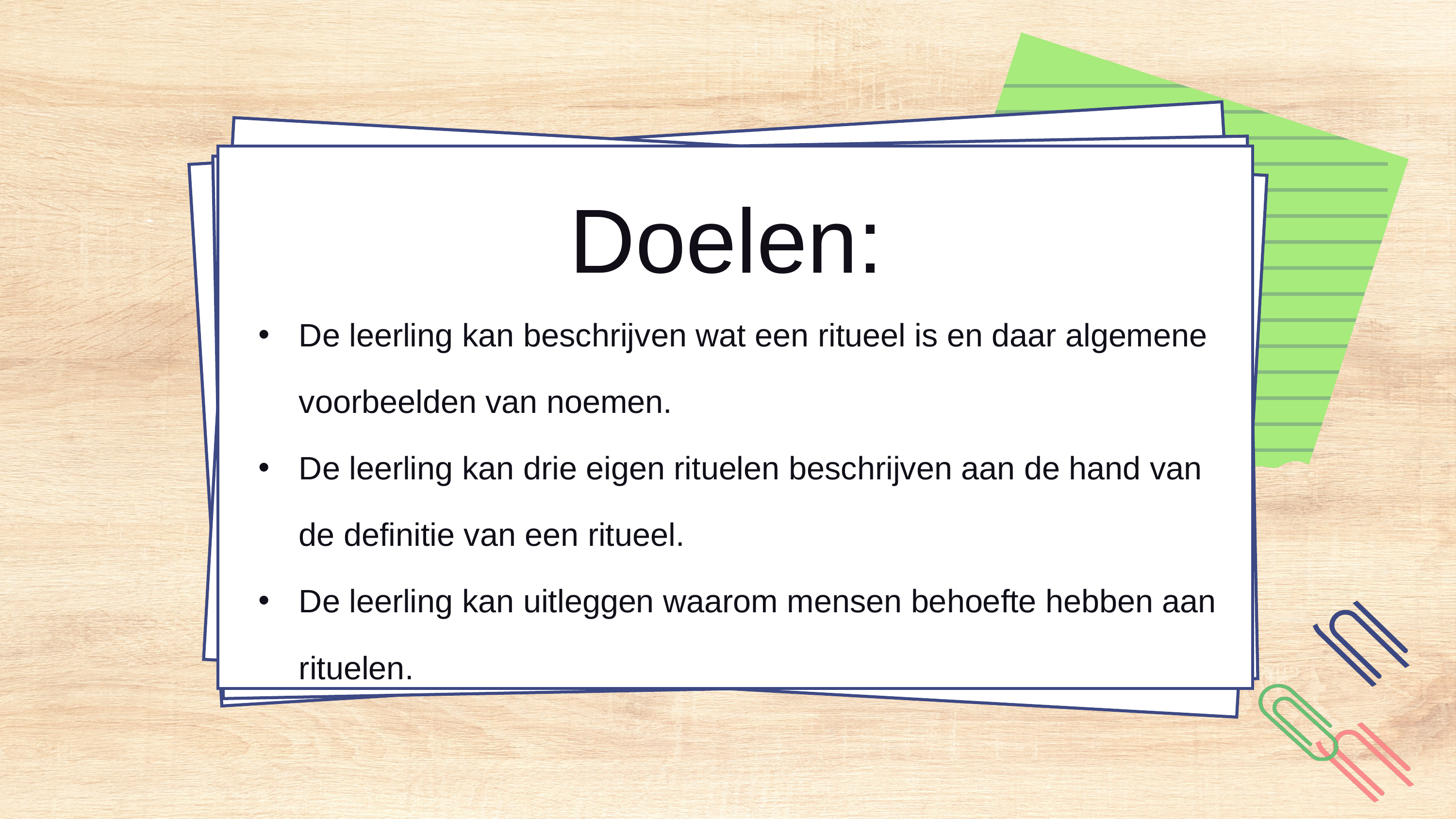

Doelen:
De leerling kan beschrijven wat een ritueel is en daar algemene voorbeelden van noemen.
De leerling kan drie eigen rituelen beschrijven aan de hand van de definitie van een ritueel.
De leerling kan uitleggen waarom mensen behoefte hebben aan rituelen.